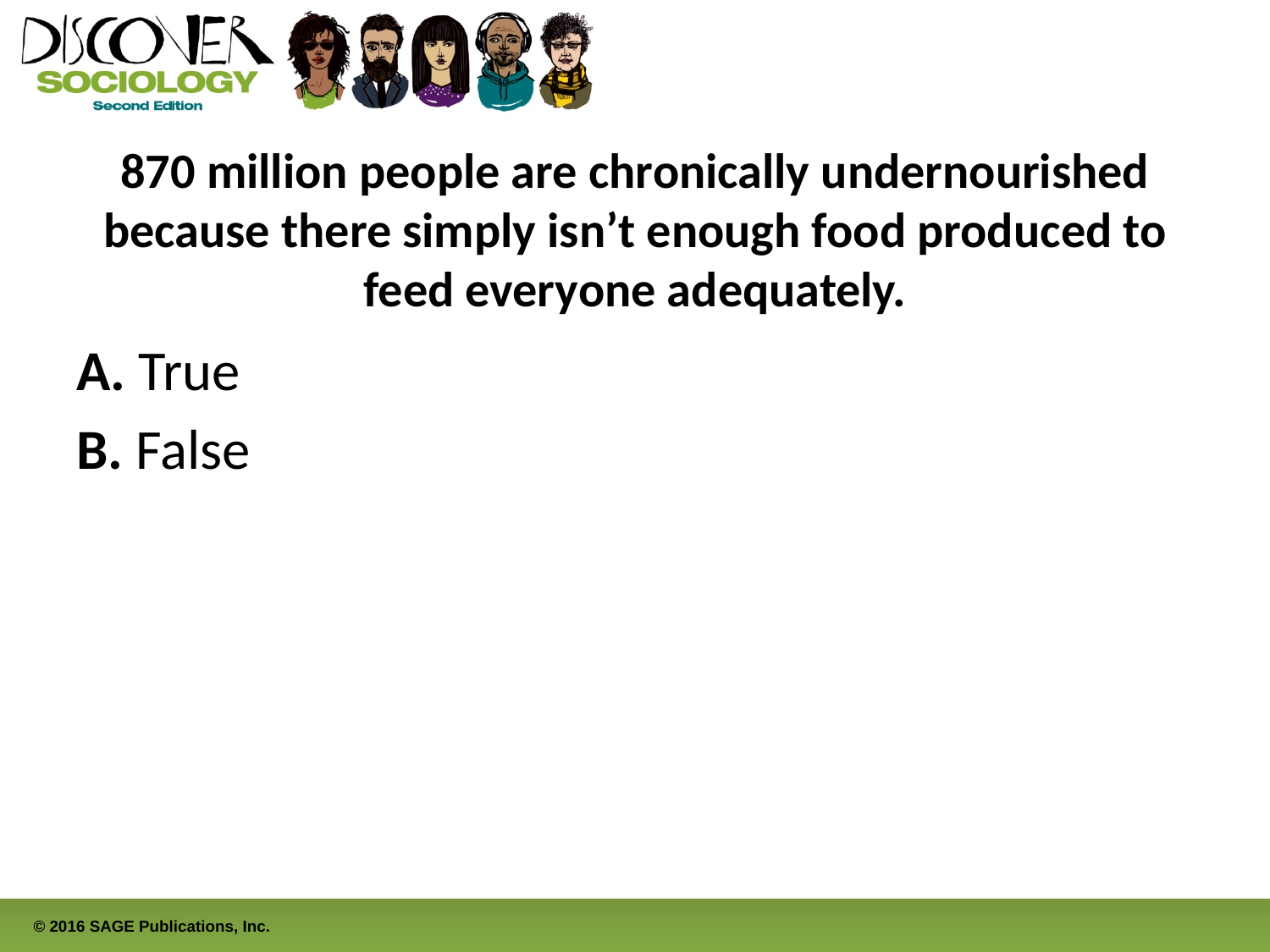

# 870 million people are chronically undernourished because there simply isn’t enough food produced to feed everyone adequately.
A. True
B. False